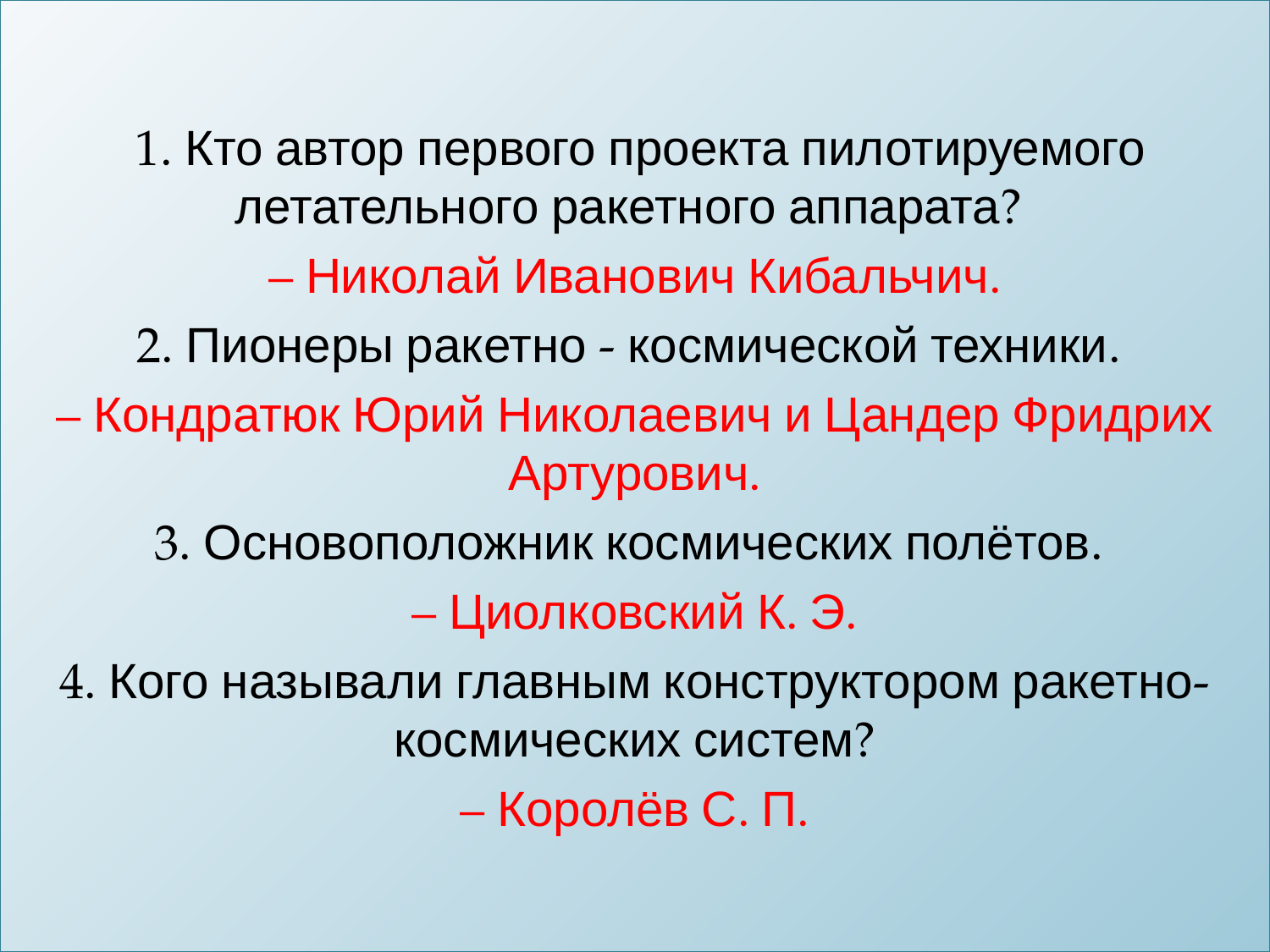

1. Кто автор первого проекта пилотируемого летательного ракетного аппарата?
– Николай Иванович Кибальчич.
2. Пионеры ракетно - космической техники.
– Кондратюк Юрий Николаевич и Цандер Фридрих Артурович.
3. Основоположник космических полётов.
– Циолковский К. Э.
4. Кого называли главным конструктором ракетно-космических систем?
 – Королёв С. П.